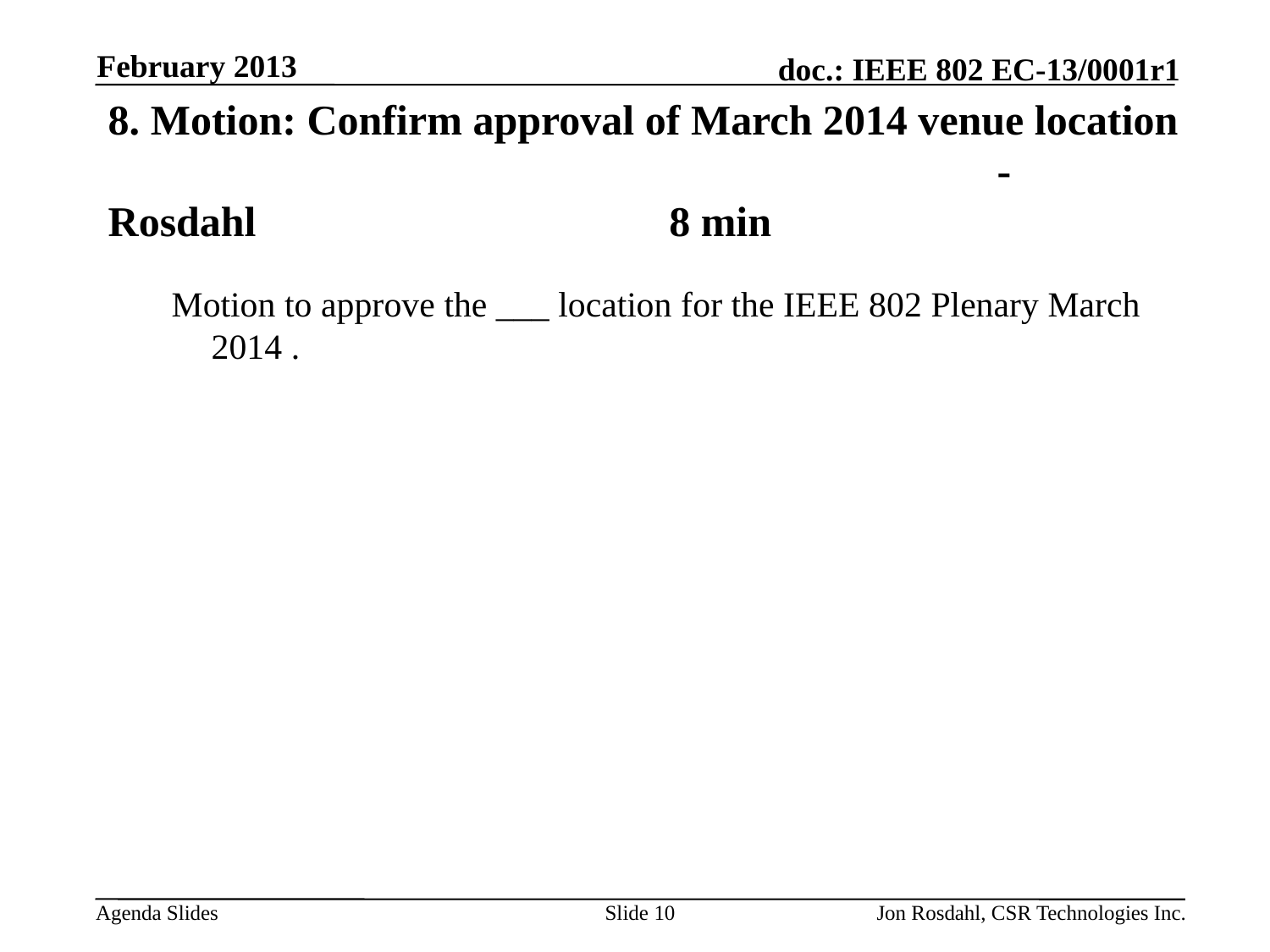

February 2013
# 8. Motion: Confirm approval of March 2014 venue location - Rosdahl                      	     8 min
Motion to approve the ___ location for the IEEE 802 Plenary March 2014 .
Slide 10
Jon Rosdahl, CSR Technologies Inc.